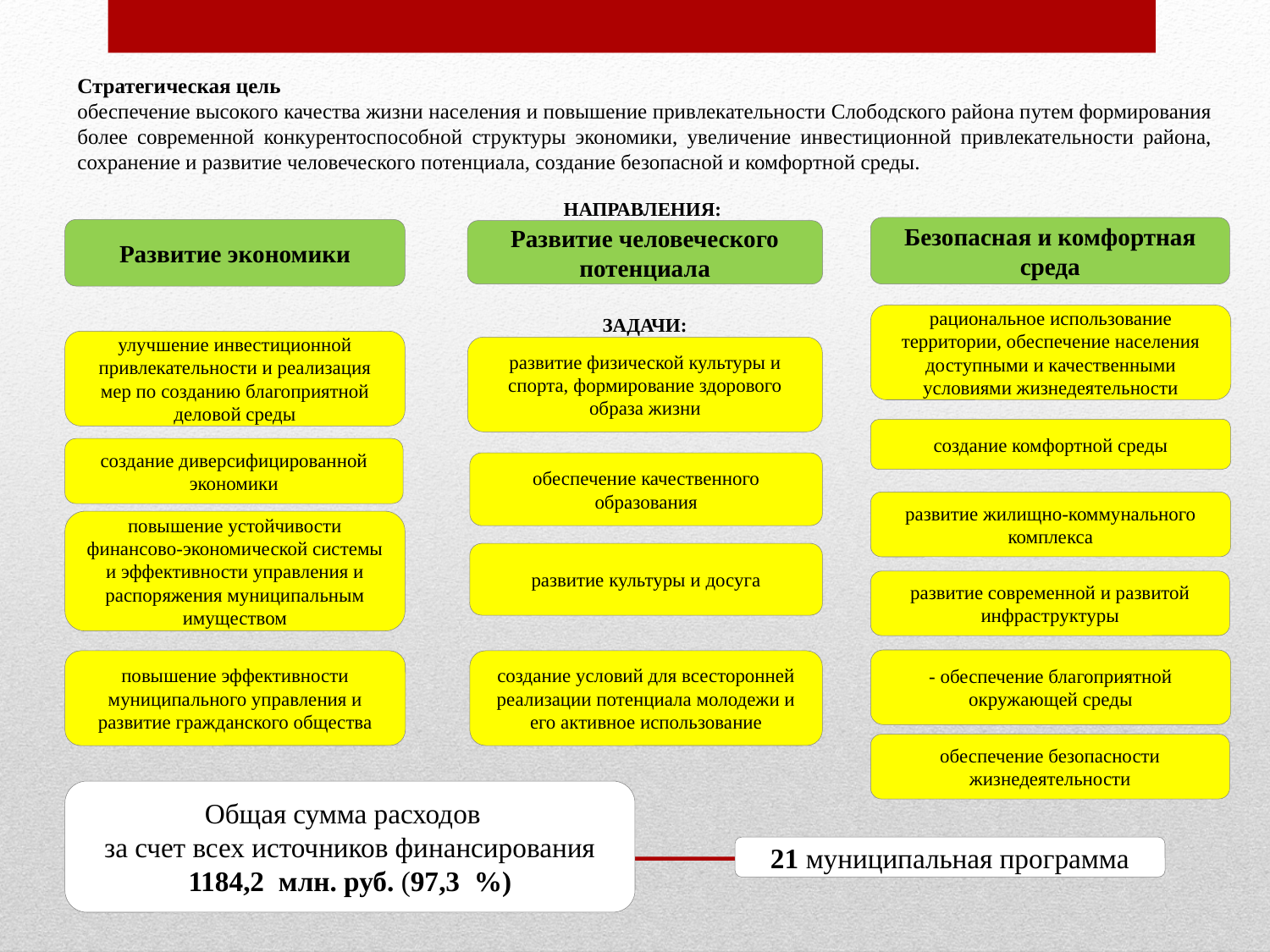

Стратегическая цель
обеспечение высокого качества жизни населения и повышение привлекательности Слободского района путем формирования более современной конкурентоспособной структуры экономики, увеличение инвестиционной привлекательности района, сохранение и развитие человеческого потенциала, создание безопасной и комфортной среды.

НАПРАВЛЕНИЯ:

ЗАДАЧИ:

Безопасная и комфортная среда

Развитие экономики

Развитие человеческого потенциала

рациональное использование территории, обеспечение населения доступными и качественными условиями жизнедеятельности
улучшение инвестиционной привлекательности и реализация мер по созданию благоприятной деловой среды
развитие физической культуры и спорта, формирование здорового образа жизни
создание комфортной среды
создание диверсифицированной экономики
обеспечение качественного образования
развитие жилищно-коммунального комплекса
повышение устойчивости финансово-экономической системы и эффективности управления и распоряжения муниципальным имуществом
развитие культуры и досуга
развитие современной и развитой инфраструктуры
- обеспечение благоприятной окружающей среды
создание условий для всесторонней реализации потенциала молодежи и его активное использование
повышение эффективности муниципального управления и развитие гражданского общества
обеспечение безопасности жизнедеятельности

Общая сумма расходов
за счет всех источников финансирования
1184,2  млн. руб. (97,3  %)

21 муниципальная программа